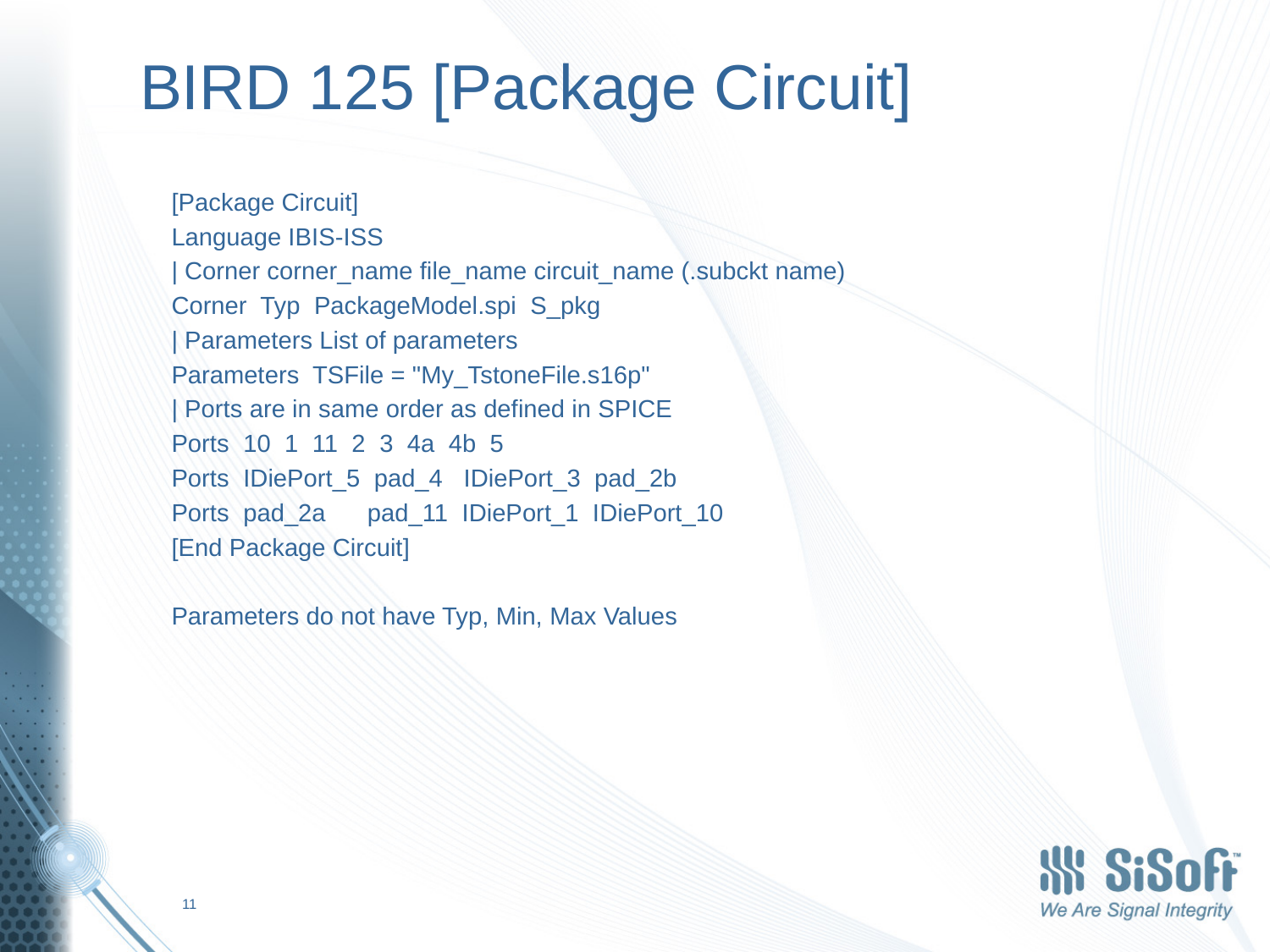

# BIRD 125 [Package Circuit]
[Package Circuit]
Language IBIS-ISS
| Corner corner_name file_name circuit_name (.subckt name)
Corner  Typ  PackageModel.spi  S_pkg
| Parameters List of parameters
Parameters  TSFile = "My_TstoneFile.s16p"
| Ports are in same order as defined in SPICE
Ports  10  1  11  2  3  4a  4b  5
Ports  IDiePort_5  pad_4   IDiePort_3  pad_2b
Ports  pad_2a      pad_11  IDiePort_1  IDiePort_10
[End Package Circuit]

Parameters do not have Typ, Min, Max Values
11